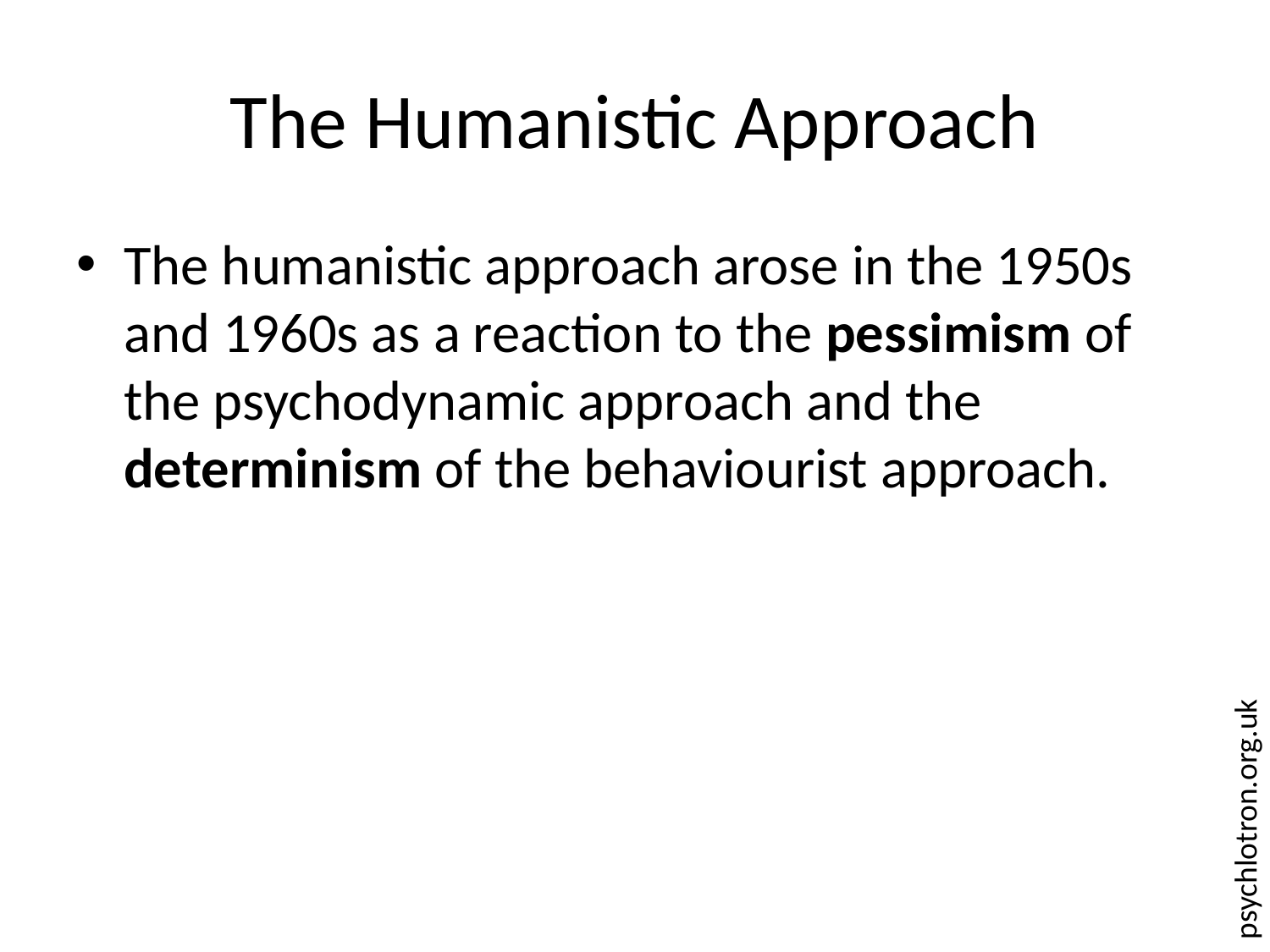

# The Humanistic Approach
The humanistic approach arose in the 1950s and 1960s as a reaction to the pessimism of the psychodynamic approach and the determinism of the behaviourist approach.